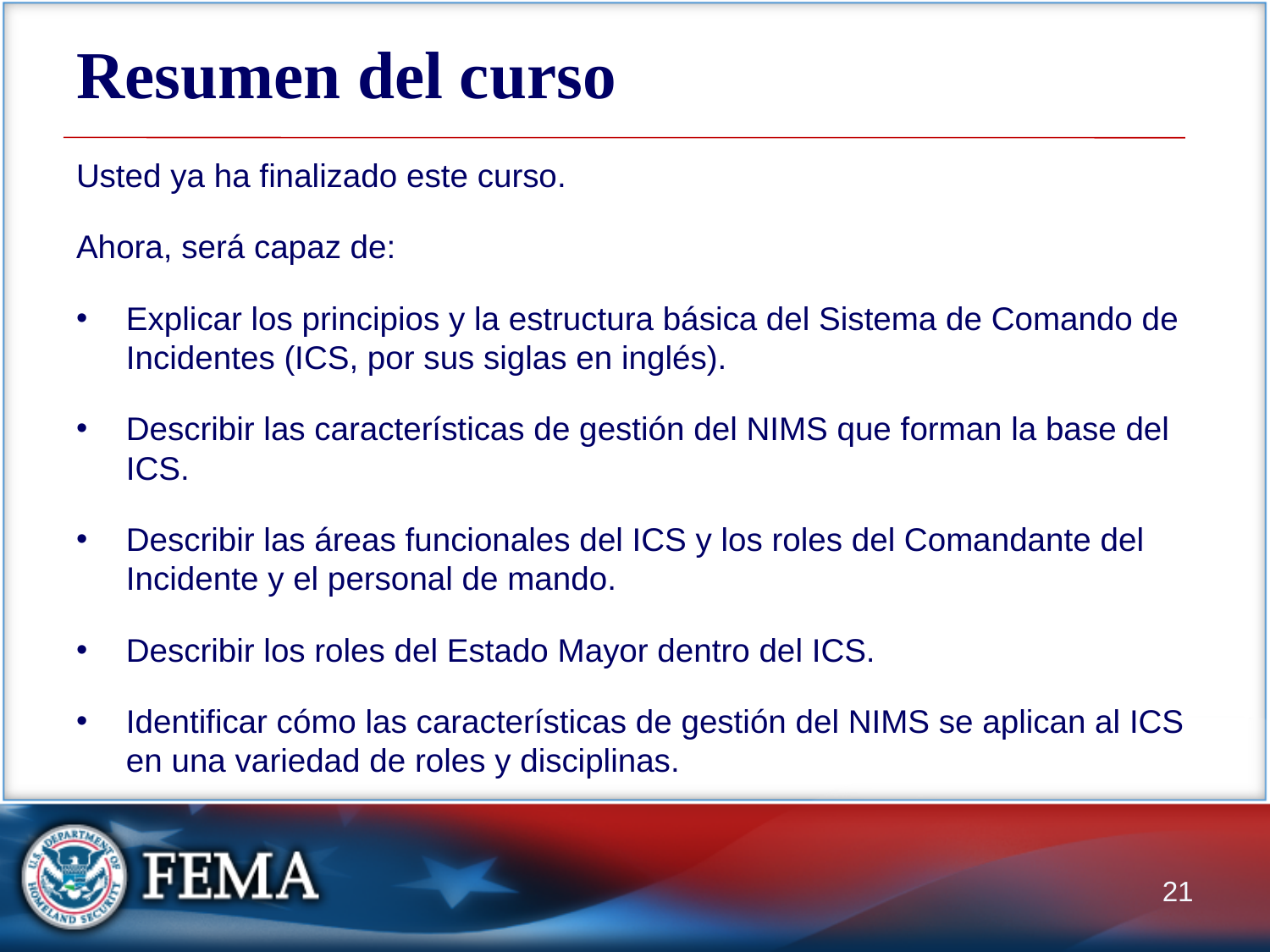

# Resumen del curso
Usted ya ha finalizado este curso.
Ahora, será capaz de:
Explicar los principios y la estructura básica del Sistema de Comando de Incidentes (ICS, por sus siglas en inglés).
Describir las características de gestión del NIMS que forman la base del ICS.
Describir las áreas funcionales del ICS y los roles del Comandante del Incidente y el personal de mando.
Describir los roles del Estado Mayor dentro del ICS.
Identificar cómo las características de gestión del NIMS se aplican al ICS en una variedad de roles y disciplinas.
21